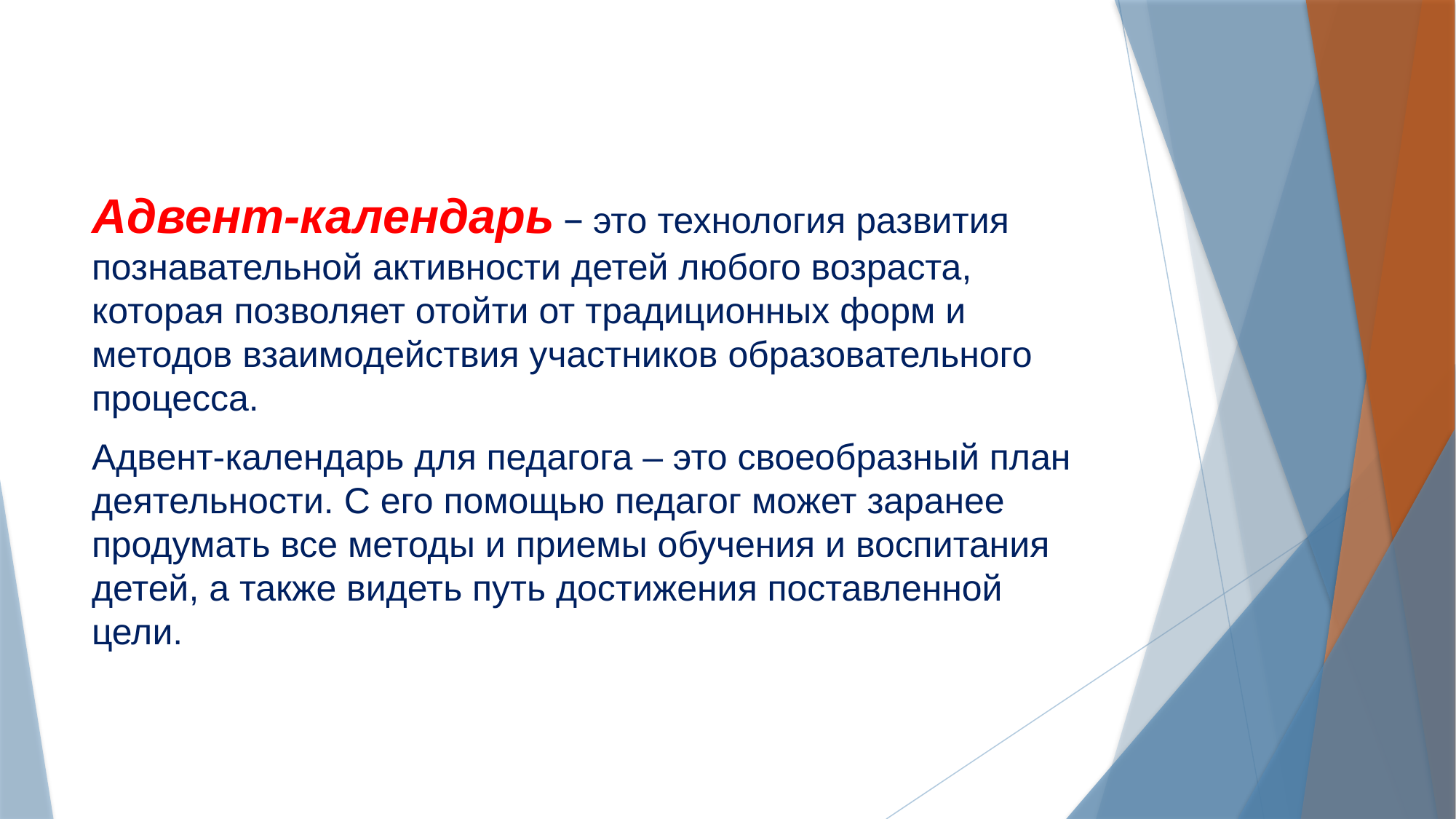

#
Адвент-календарь – это технология развития познавательной активности детей любого возраста, которая позволяет отойти от традиционных форм и методов взаимодействия участников образовательного процесса.
Адвент-календарь для педагога – это своеобразный план деятельности. С его помощью педагог может заранее продумать все методы и приемы обучения и воспитания детей, а также видеть путь достижения поставленной цели.